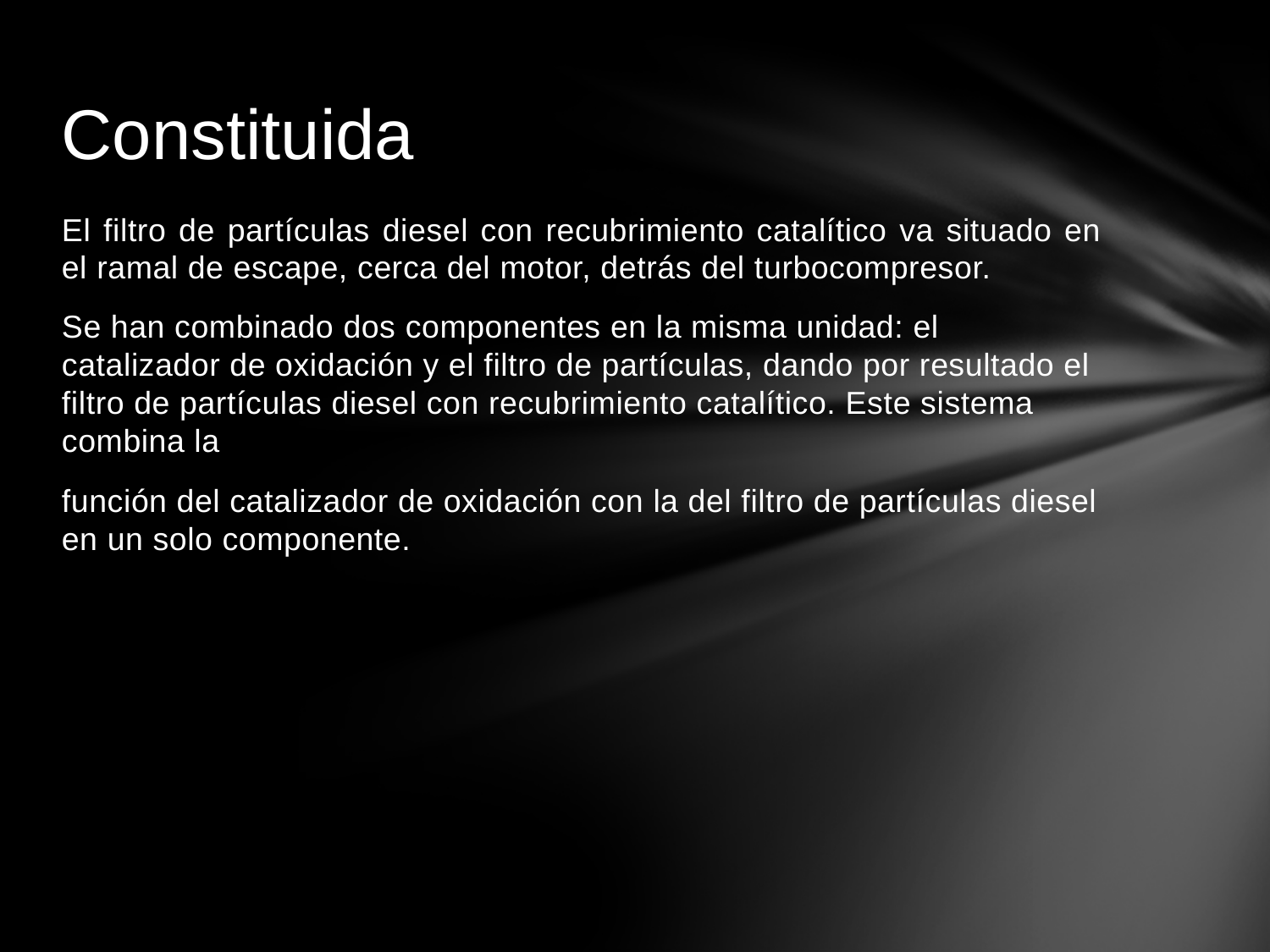

# Constituida
El filtro de partículas diesel con recubrimiento catalítico va situado en el ramal de escape, cerca del motor, detrás del turbocompresor.
Se han combinado dos componentes en la misma unidad: el catalizador de oxidación y el filtro de partículas, dando por resultado el filtro de partículas diesel con recubrimiento catalítico. Este sistema combina la
función del catalizador de oxidación con la del filtro de partículas diesel en un solo componente.